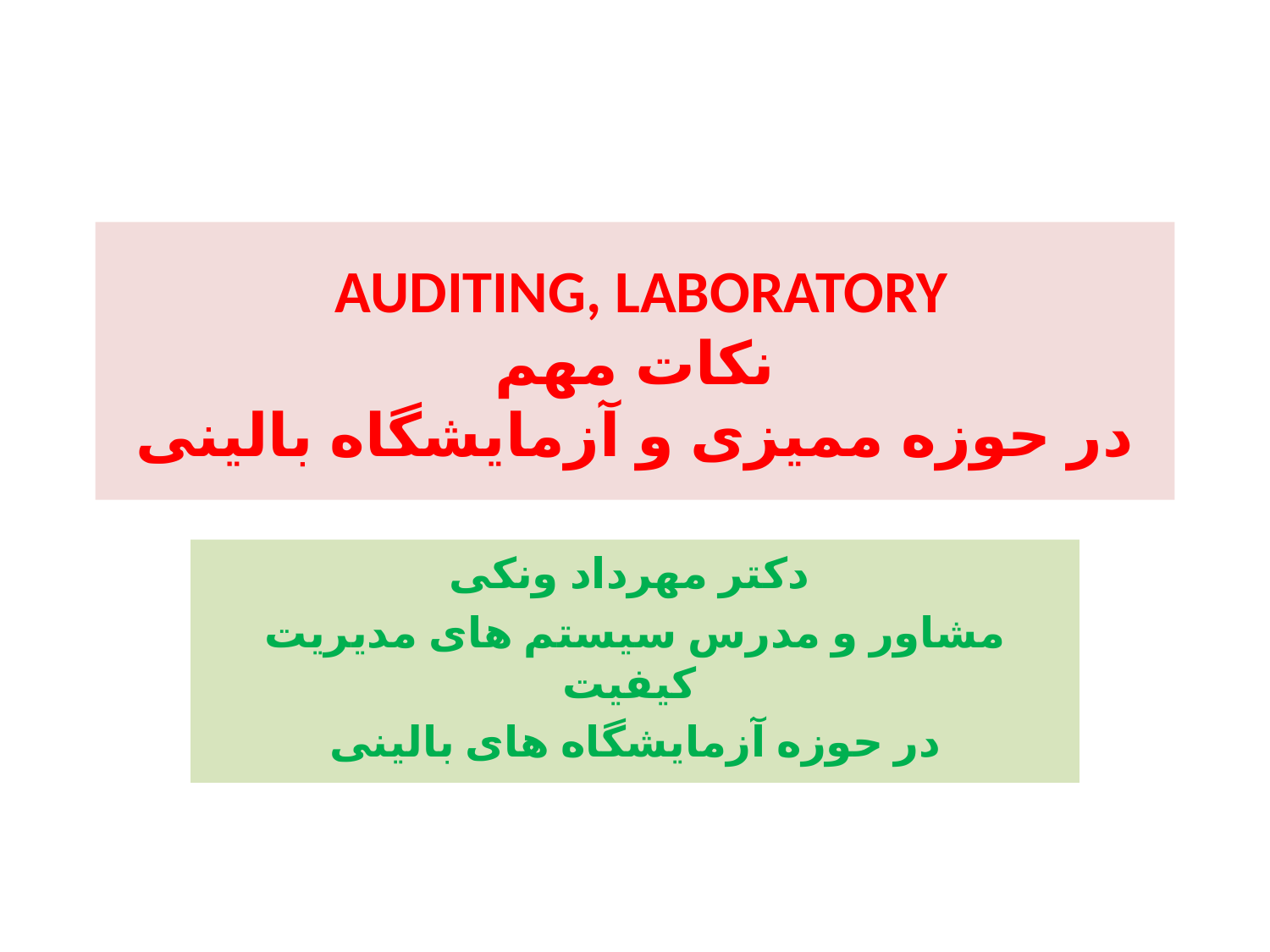

# AUDITING, LABORATORY نکات مهم در حوزه ممیزی و آزمایشگاه بالینی
دکتر مهرداد ونکی
مشاور و مدرس سیستم های مدیریت کیفیت
در حوزه آزمایشگاه های بالینی